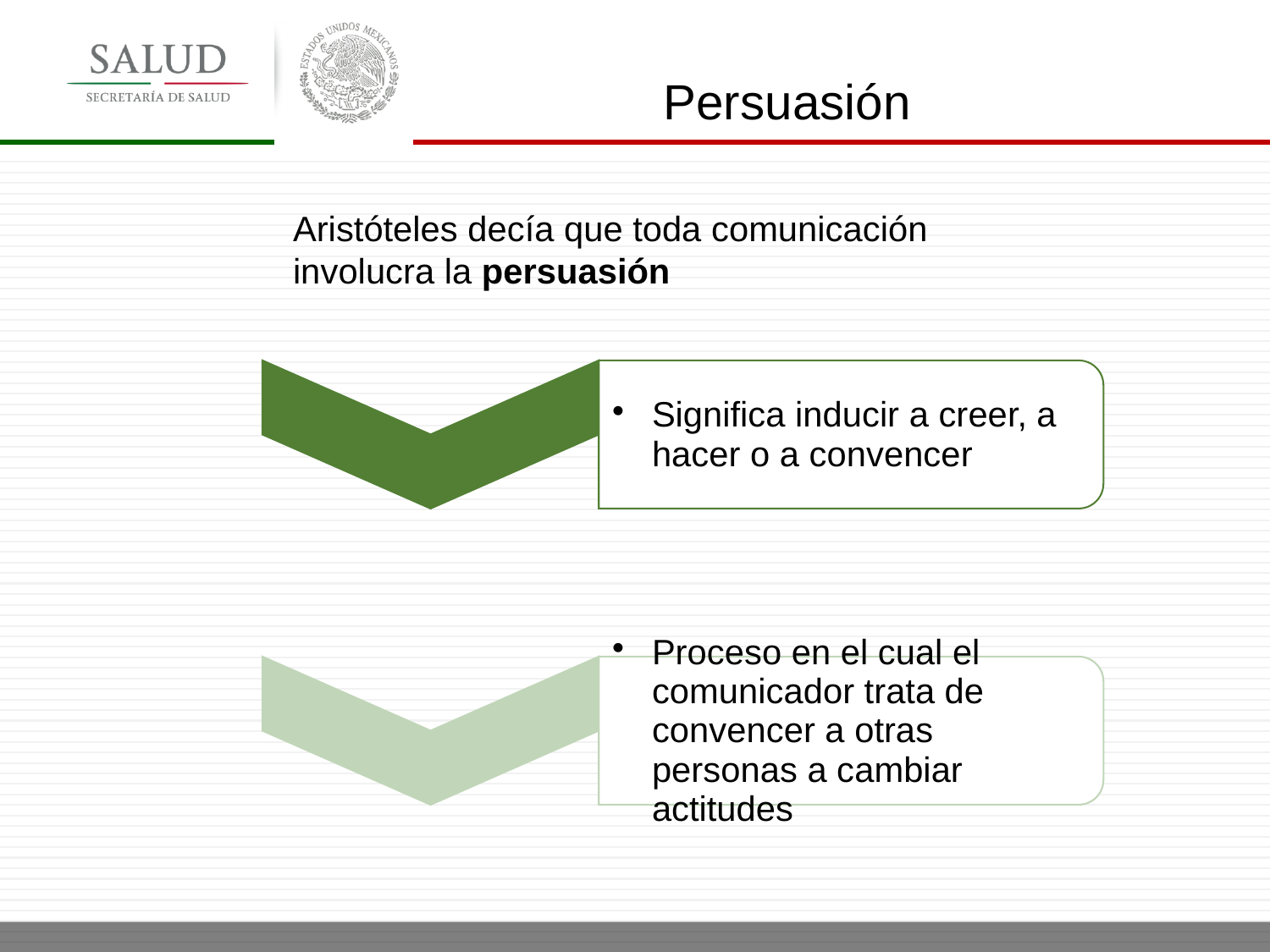

Persuasión

Aristóteles decía que toda comunicación involucra la persuasión
Proceso en el cual el comunicador trata de convencer a otras personas a cambiar actitudes
Significa inducir a creer, a hacer o a convencer